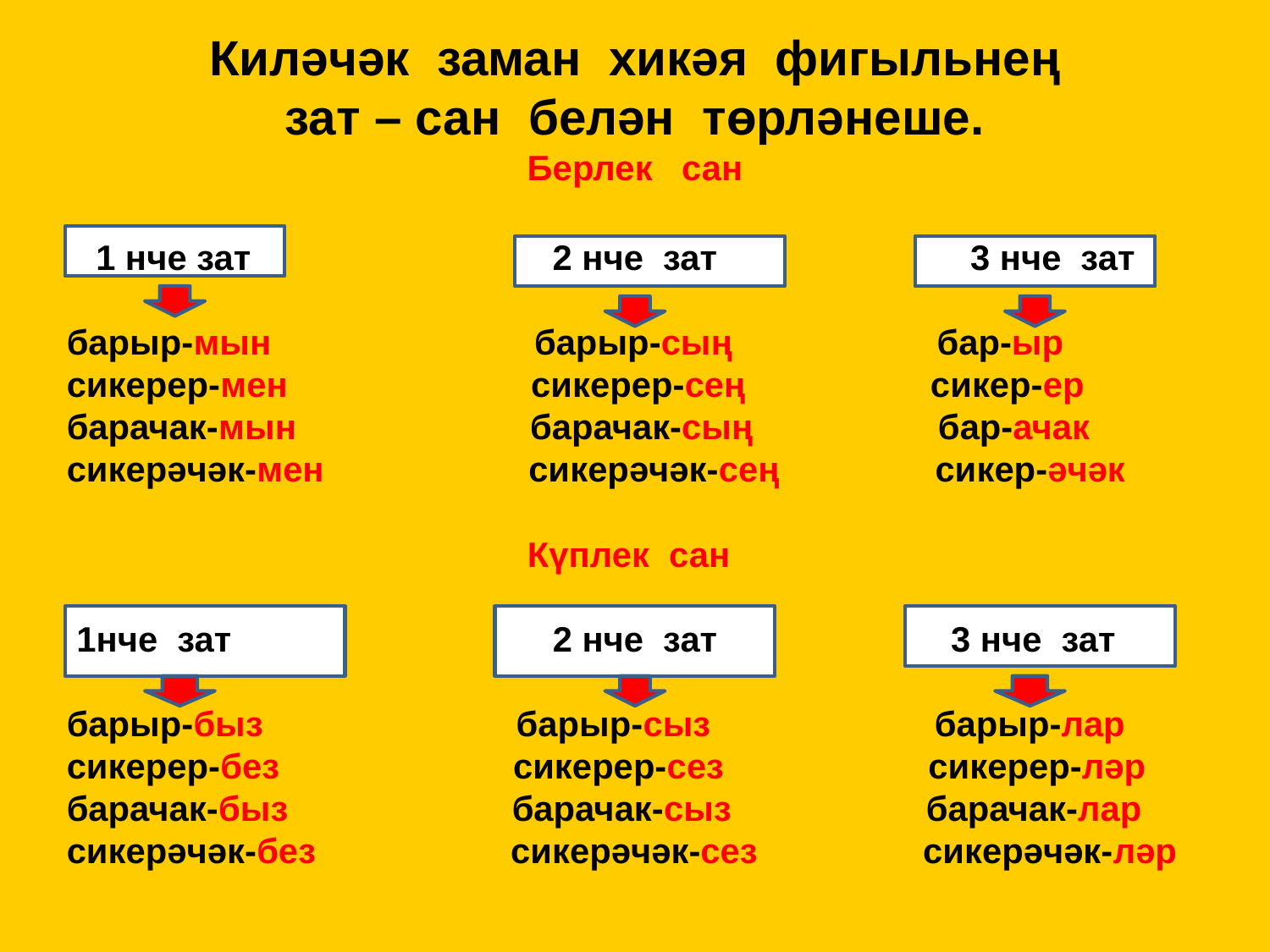

# Киләчәк  заман  хикәя  фигыльнең зат – сан  белән  төрләнеше. Берлек   сан

     1 нче зат                               2 нче  зат                          3 нче  зат

  барыр-мын                           барыр-сың                     бар-ыр
  сикерер-мен                         сикерер-сең                   сикер-ер
  барачак-мын                        барачак-сың                   бар-ачак
  сикерәчәк-мен                     сикерәчәк-сең                сикер-әчәк

                                                      Күплек  сан

   1нче  зат                                 2 нче  зат                        3 нче  зат

  барыр-быз                          барыр-сыз                       барыр-лар
  сикерер-без                        сикерер-сез                     сикерер-ләр
  барачак-быз                       барачак-сыз                    барачак-лар
  сикерәчәк-без                    сикерәчәк-сез                 сикерәчәк-ләр